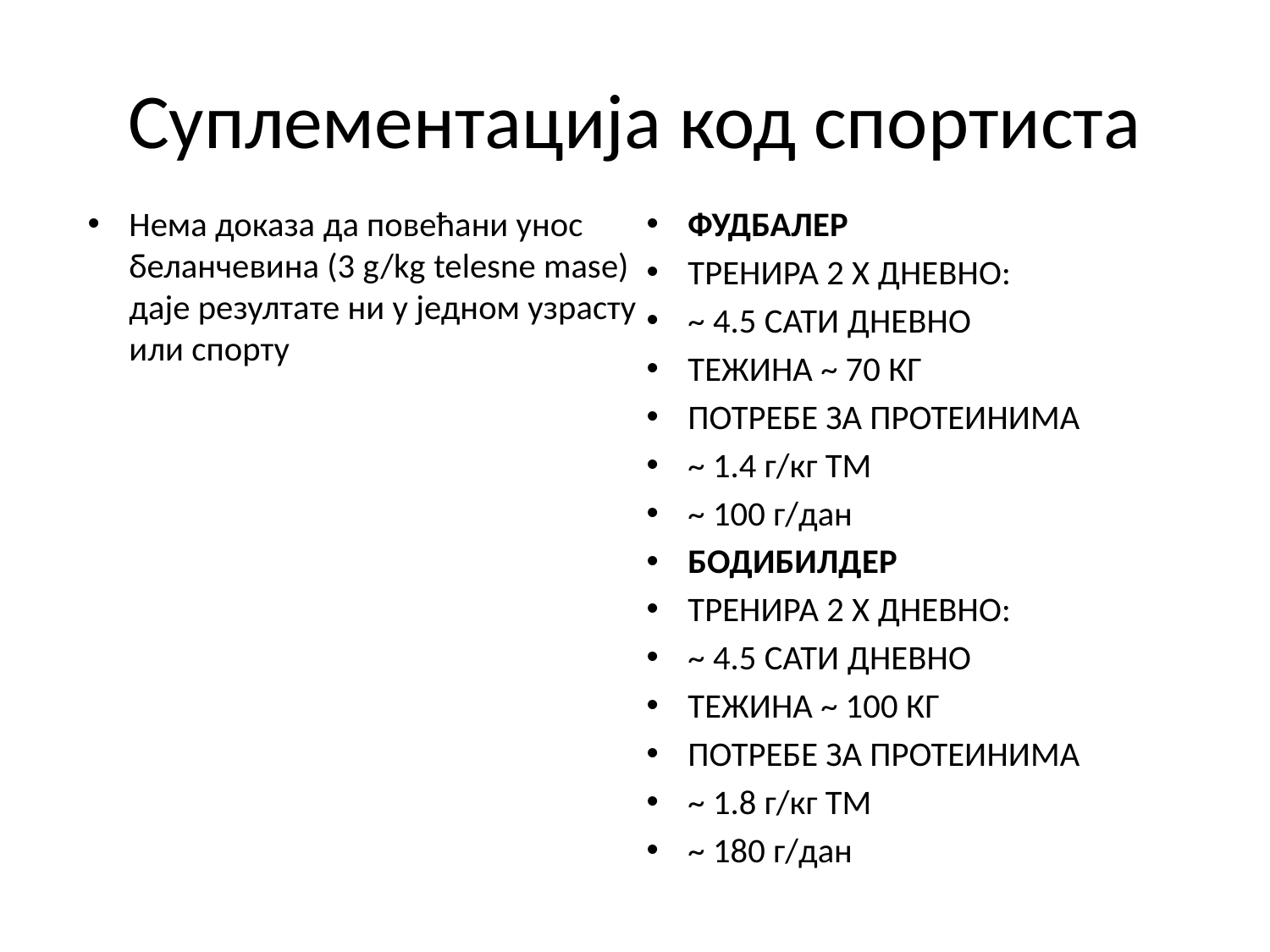

# Суплементација код спортиста
Нема доказа да повећани унос беланчевина (3 g/kg telesne mase) даје резултате ни у једном узрасту или спорту

ФУДБАЛЕР
ТРЕНИРА 2 X ДНЕВНО:
~ 4.5 САТИ ДНЕВНО
ТЕЖИНА ~ 70 КГ
ПОТРЕБЕ ЗА ПРОТЕИНИМА
~ 1.4 г/кг ТМ
~ 100 г/дан
БОДИБИЛДЕР
ТРЕНИРА 2 X ДНЕВНО:
~ 4.5 САТИ ДНЕВНО
ТЕЖИНА ~ 100 КГ
ПОТРЕБЕ ЗА ПРОТЕИНИМА
~ 1.8 г/кг ТМ
~ 180 г/дан